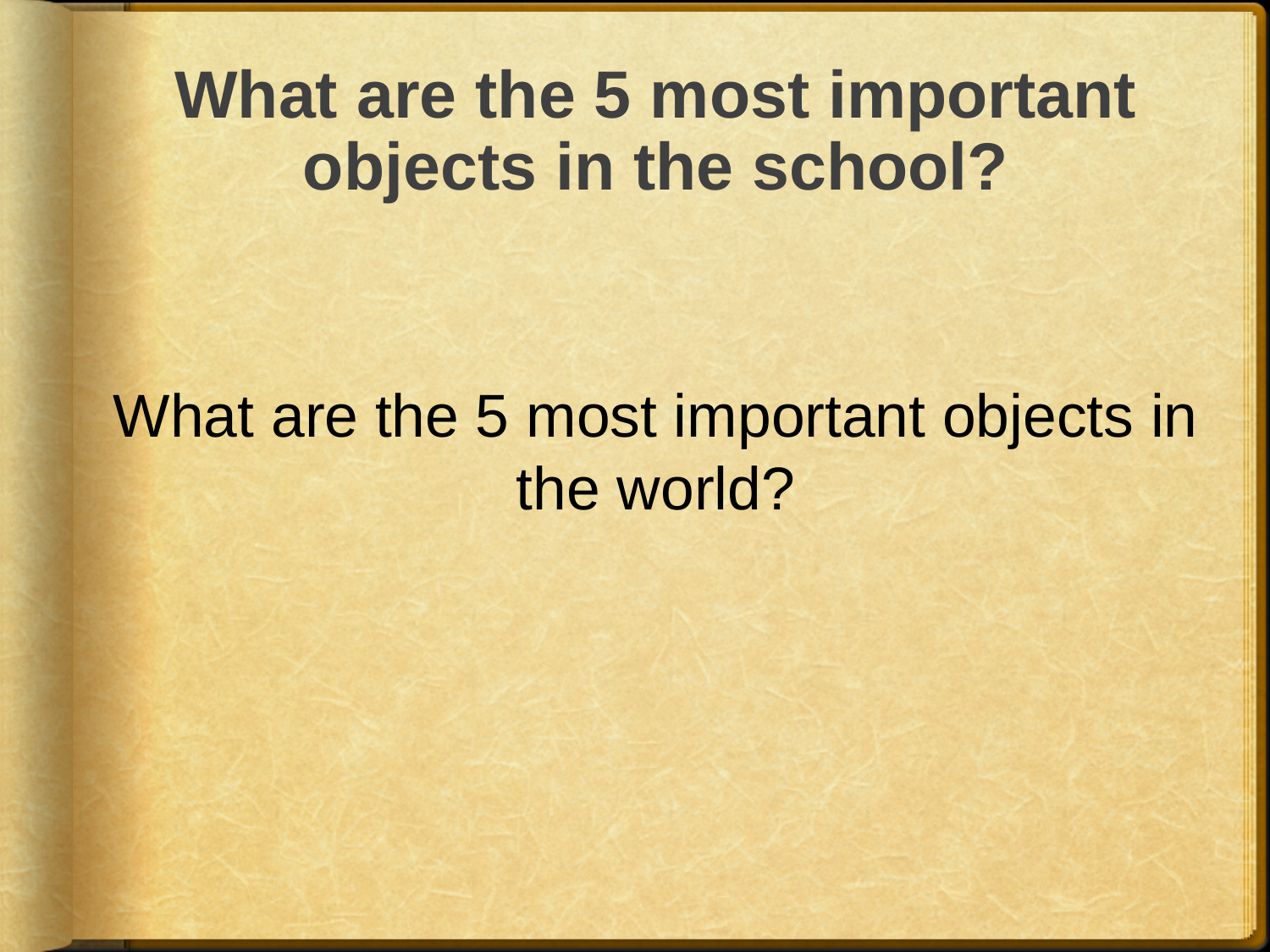

# What are the 5 most important objects in the school?
What are the 5 most important objects in the world?